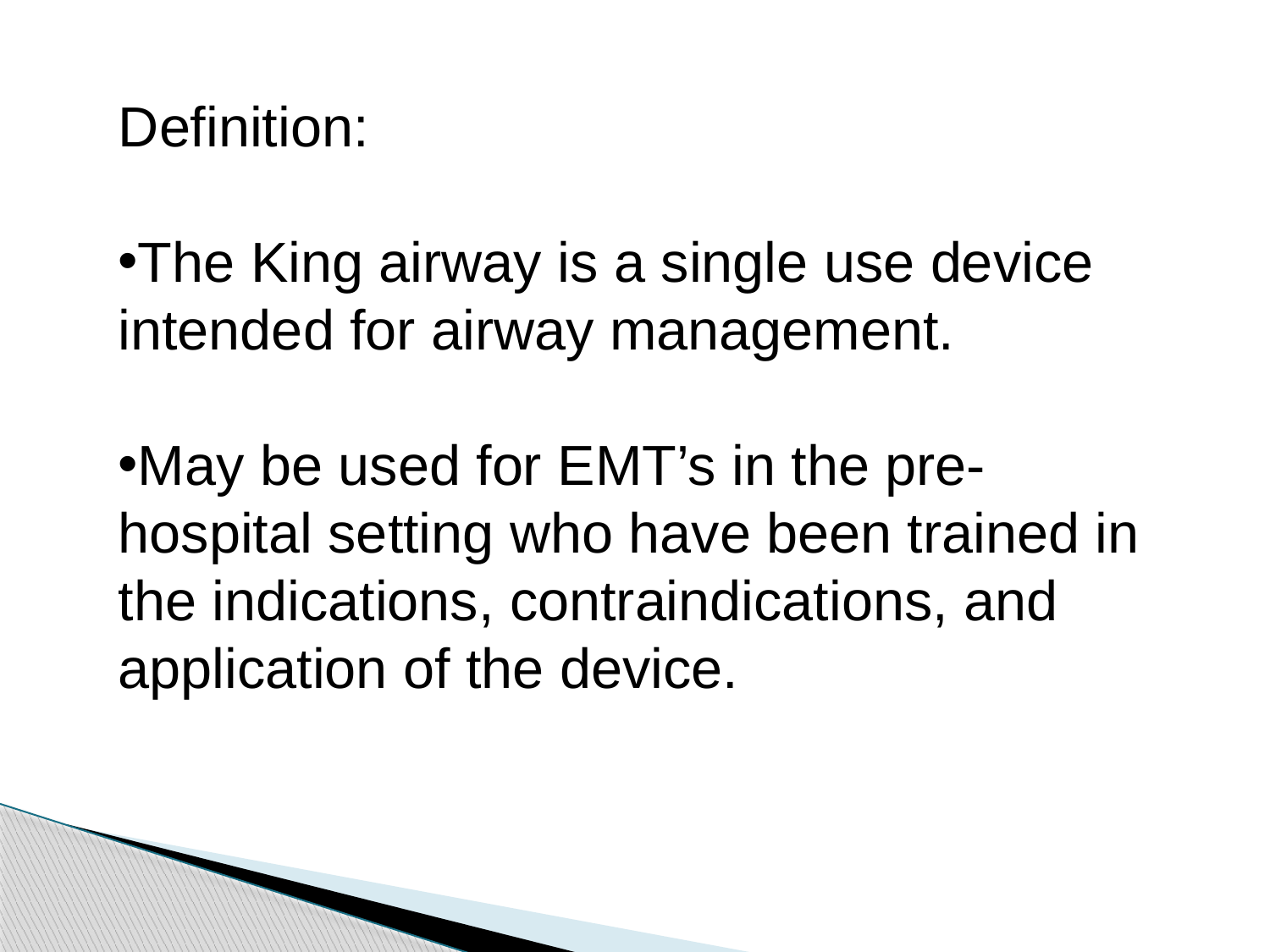

Definition:

The King airway is a single use device intended for airway management.

May be used for EMT’s in the pre-hospital setting who have been trained in the indications, contraindications, and application of the device.